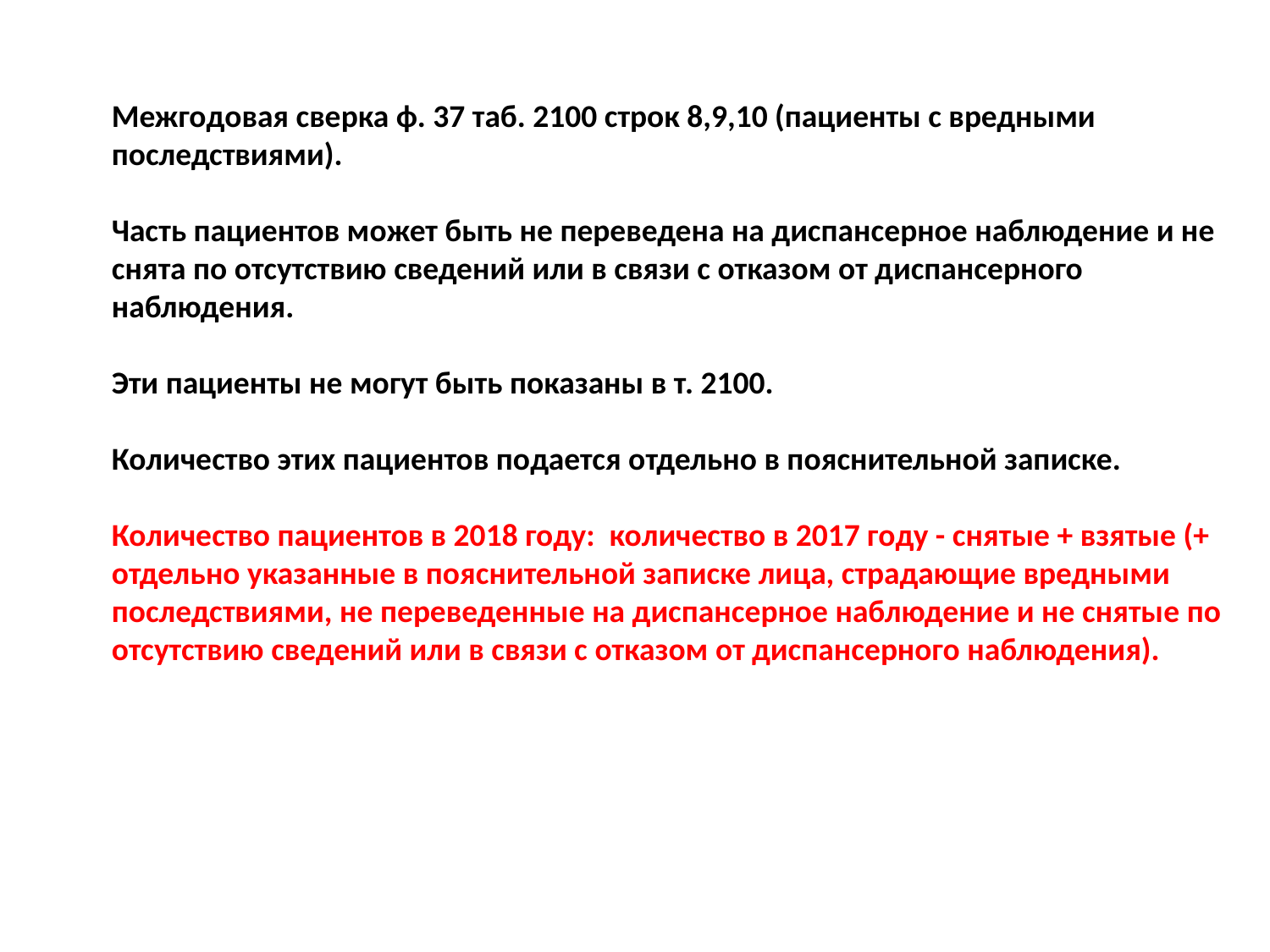

Межгодовая сверка ф. 37 таб. 2100 строк 8,9,10 (пациенты с вредными последствиями).

Часть пациентов может быть не переведена на диспансерное наблюдение и не снята по отсутствию сведений или в связи с отказом от диспансерного наблюдения.

Эти пациенты не могут быть показаны в т. 2100.

Количество этих пациентов подается отдельно в пояснительной записке.

Количество пациентов в 2018 году:  количество в 2017 году - снятые + взятые (+ отдельно указанные в пояснительной записке лица, страдающие вредными последствиями, не переведенные на диспансерное наблюдение и не снятые по отсутствию сведений или в связи с отказом от диспансерного наблюдения).